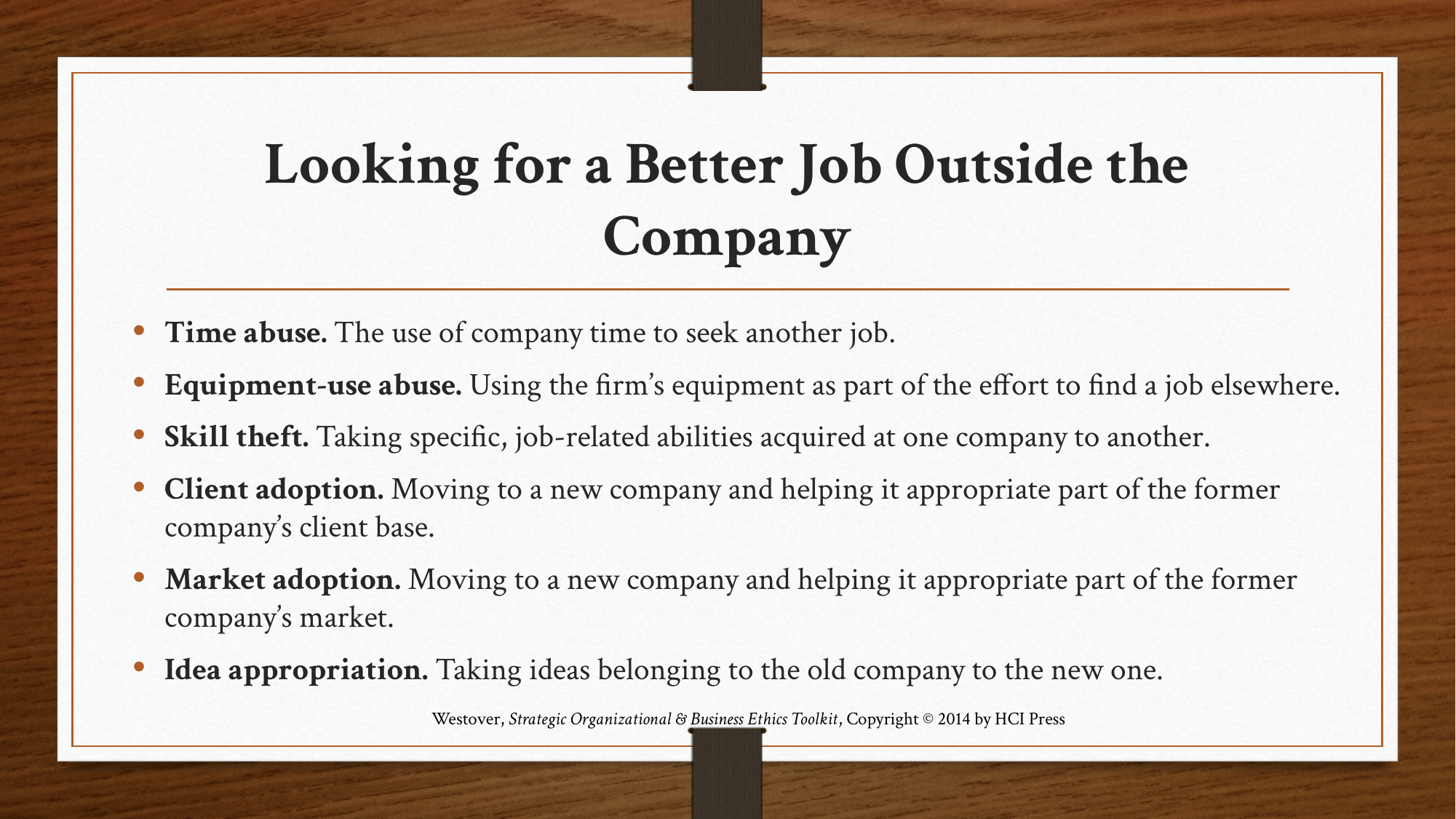

# Looking for a Better Job Outside the Company
Time abuse. The use of company time to seek another job.
Equipment-use abuse. Using the firm’s equipment as part of the effort to find a job elsewhere.
Skill theft. Taking specific, job-related abilities acquired at one company to another.
Client adoption. Moving to a new company and helping it appropriate part of the former company’s client base.
Market adoption. Moving to a new company and helping it appropriate part of the former company’s market.
Idea appropriation. Taking ideas belonging to the old company to the new one.
Westover, Strategic Organizational & Business Ethics Toolkit, Copyright © 2014 by HCI Press